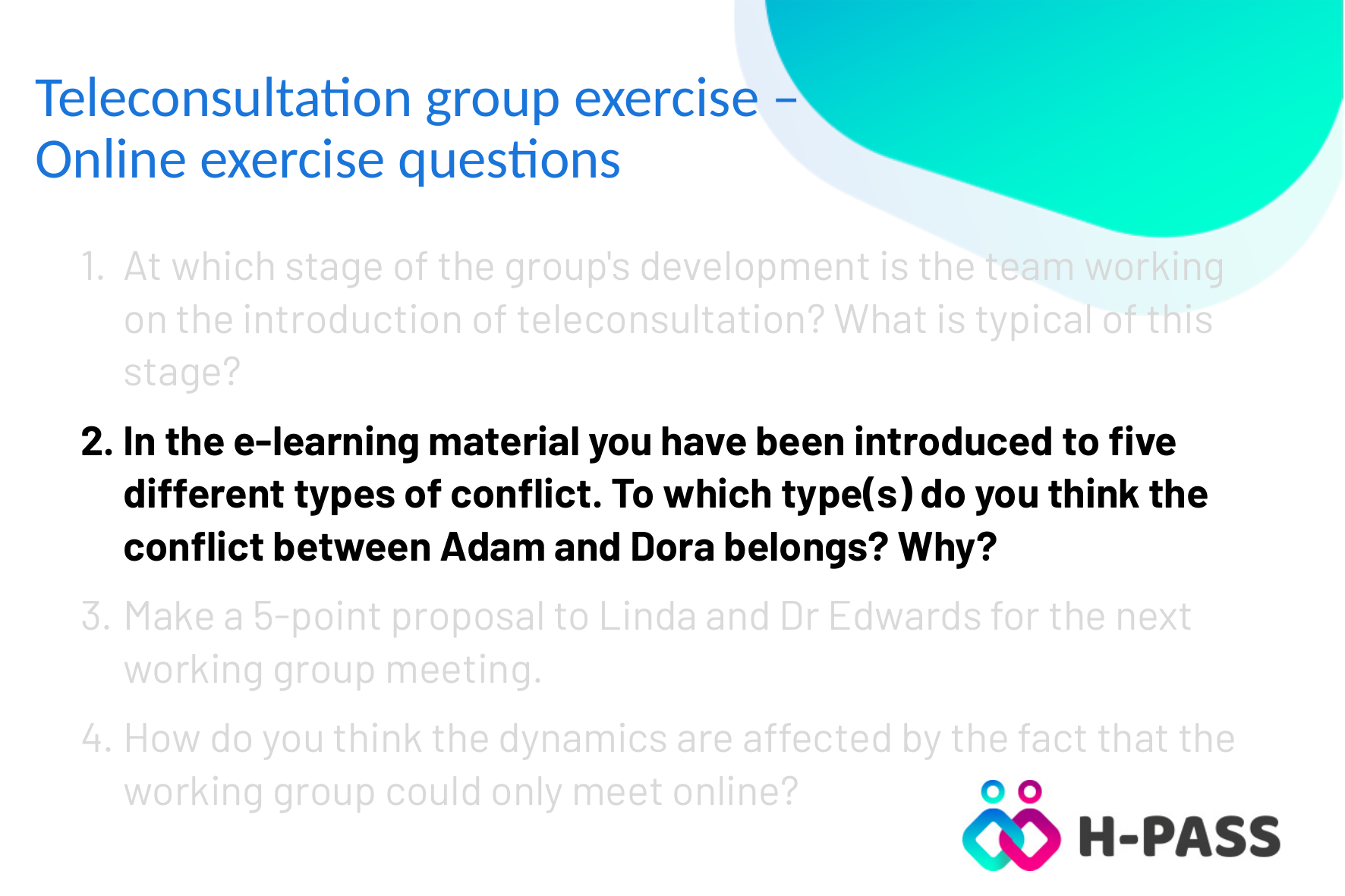

Teleconsultation group exercise –
Online exercise questions
At which stage of the group's development is the team working on the introduction of teleconsultation? What is typical of this stage?
In the e-learning material you have been introduced to five different types of conflict. To which type(s) do you think the conflict between Adam and Dora belongs? Why?
Make a 5-point proposal to Linda and Dr Edwards for the next working group meeting.
How do you think the dynamics are affected by the fact that the working group could only meet online?